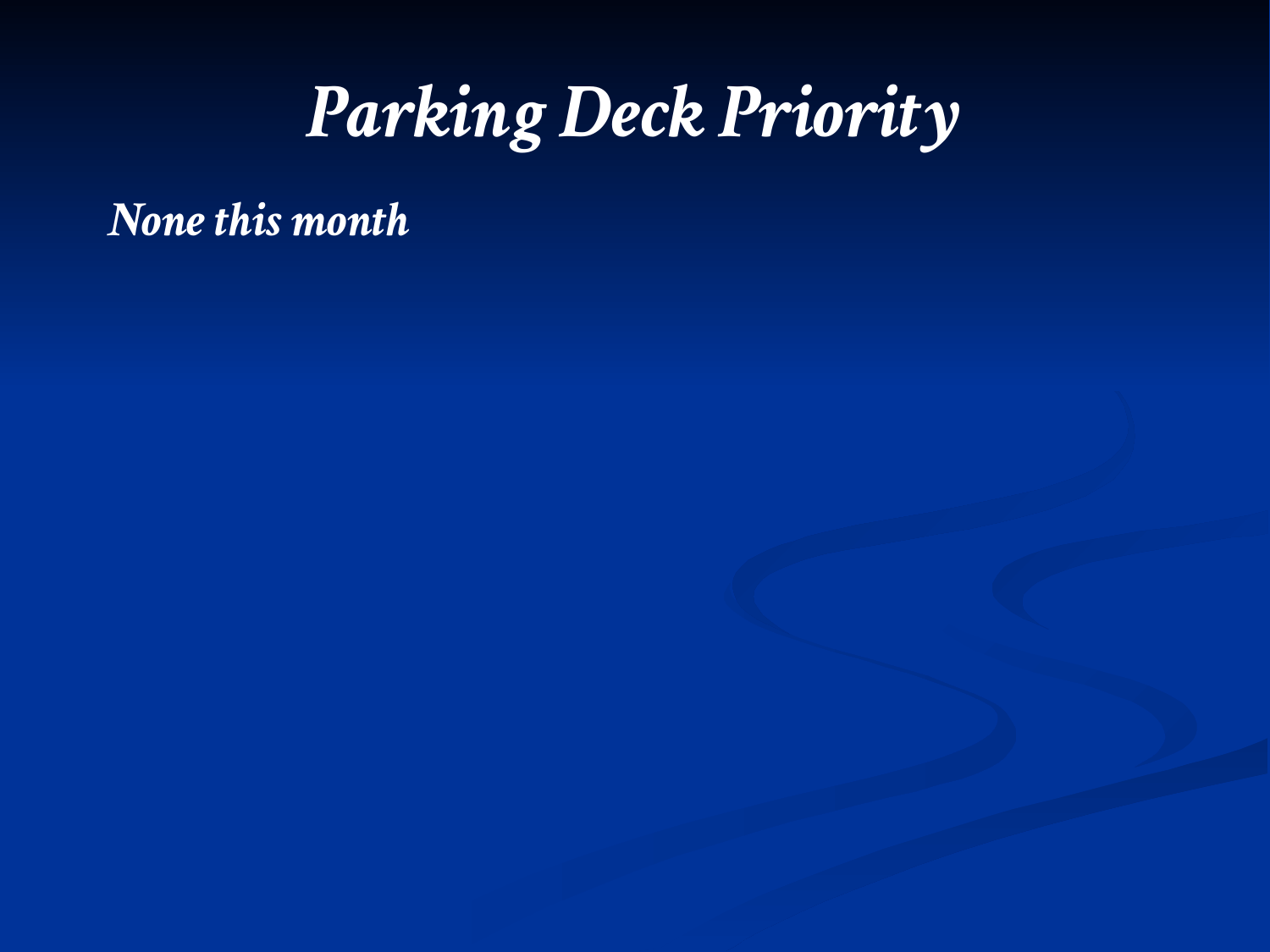

# Parking Deck Priority
None this month